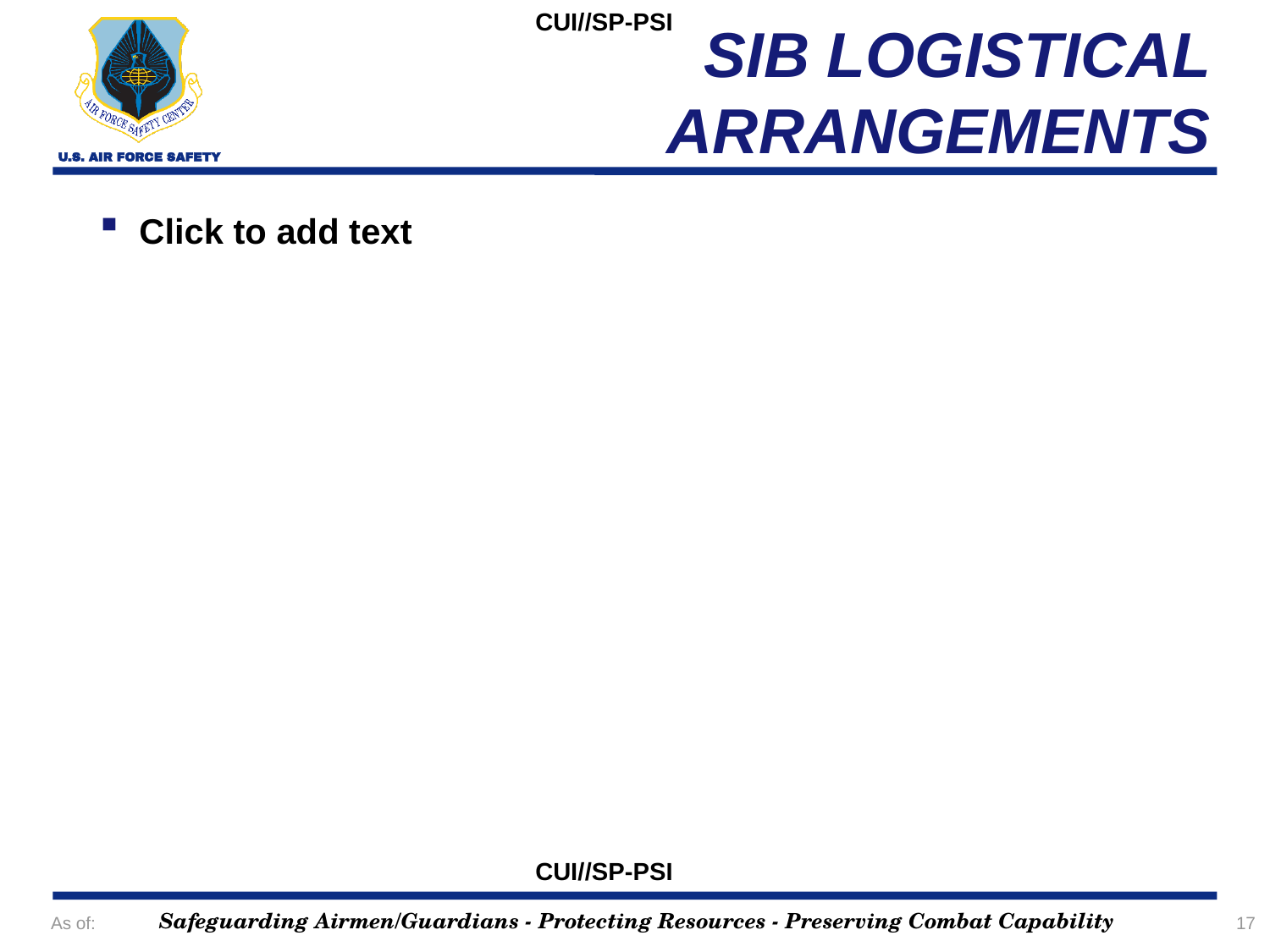

CUI//SP-PSI
# SIB LOGISTICAL ARRANGEMENTS
Click to add text
CUI//SP-PSI
As of:
17